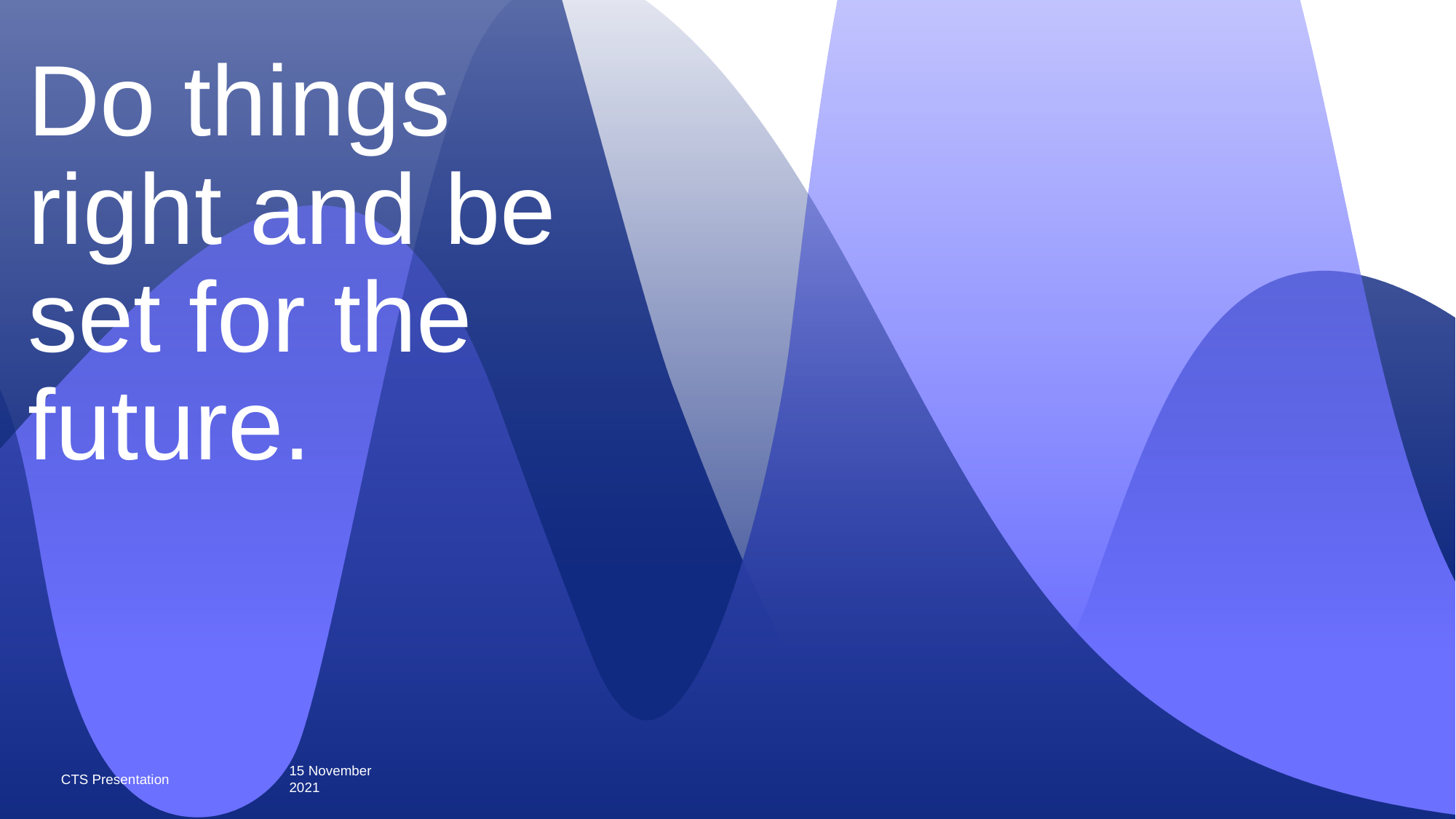

# Do things right and be set for the future.
CTS Presentation
15 November 2021